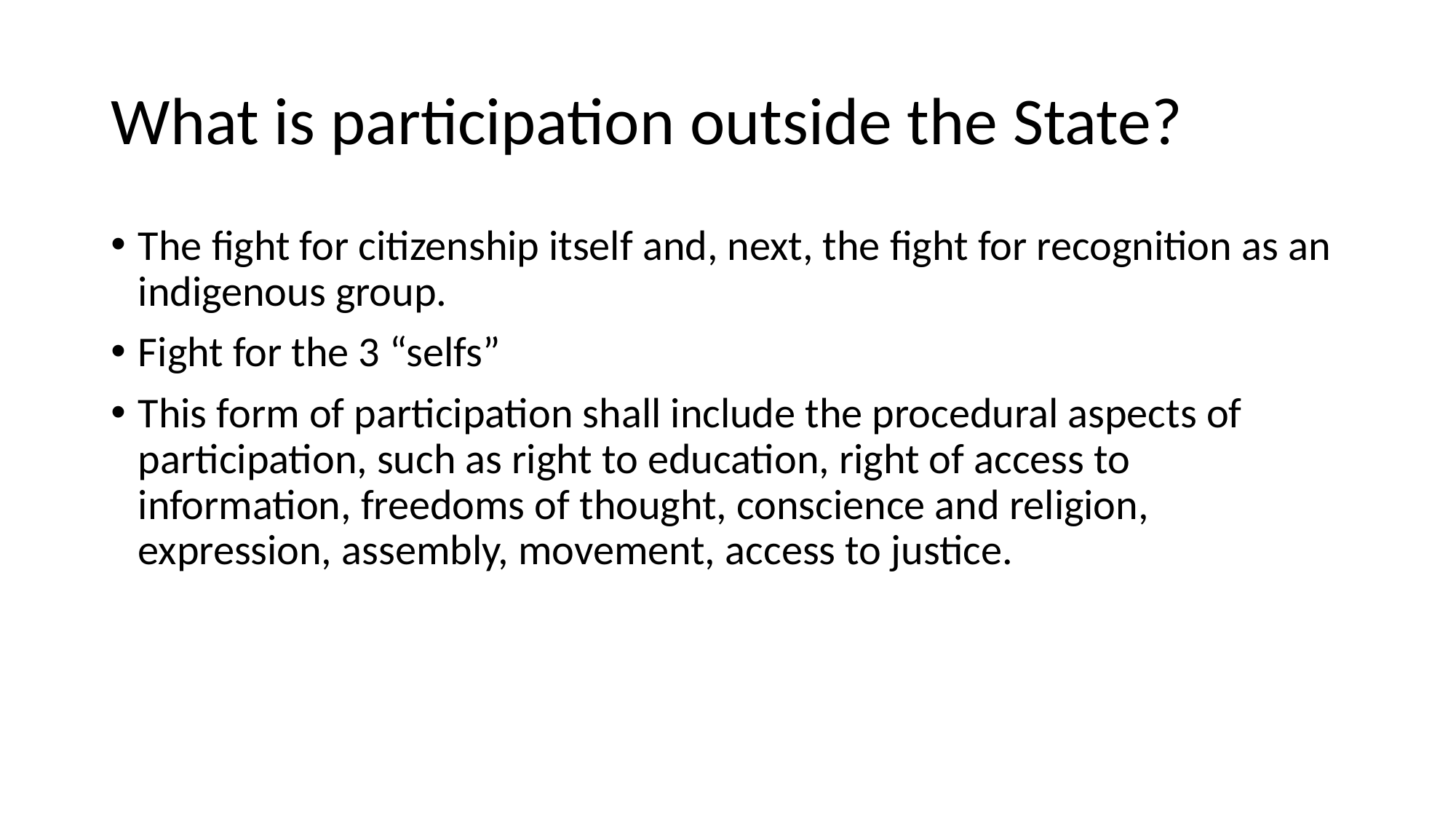

# What is participation outside the State?
The fight for citizenship itself and, next, the fight for recognition as an indigenous group.
Fight for the 3 “selfs”
This form of participation shall include the procedural aspects of participation, such as right to education, right of access to information, freedoms of thought, conscience and religion, expression, assembly, movement, access to justice.